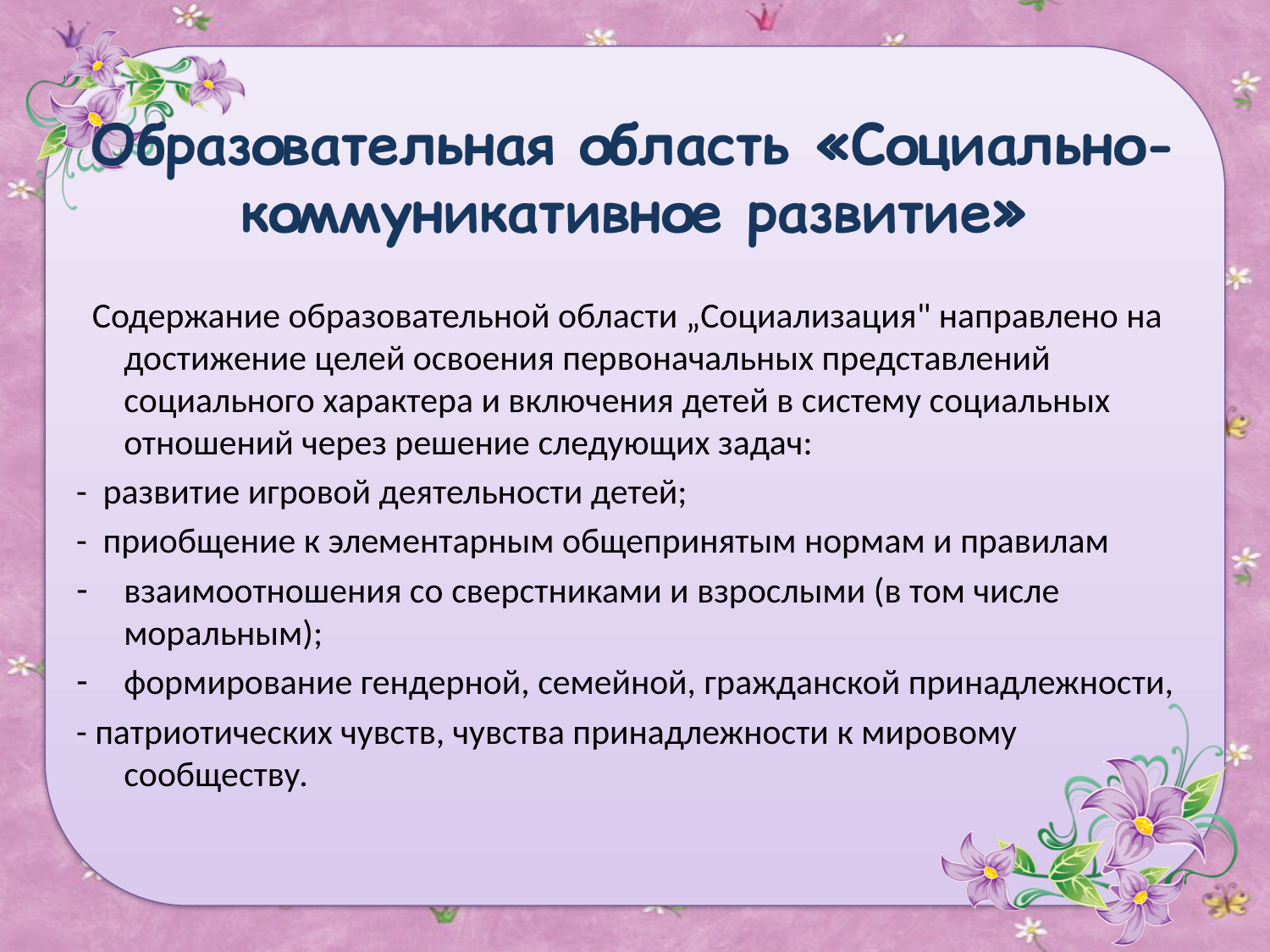

Образовательная область «Социально-коммуникативное развитие»
  Содержание образовательной области „Социализация" направлено на достижение целей освоения первоначальных представлений социального характера и включения детей в систему социальных отношений через решение следующих задач:
-  развитие игровой деятельности детей;
-  приобщение к элементарным общепринятым нормам и правилам
взаимоотношения со сверстниками и взрослыми (в том числе моральным);
формирование гендерной, семейной, гражданской принадлежности,
- патриотических чувств, чувства принадлежности к мировому сообществу.